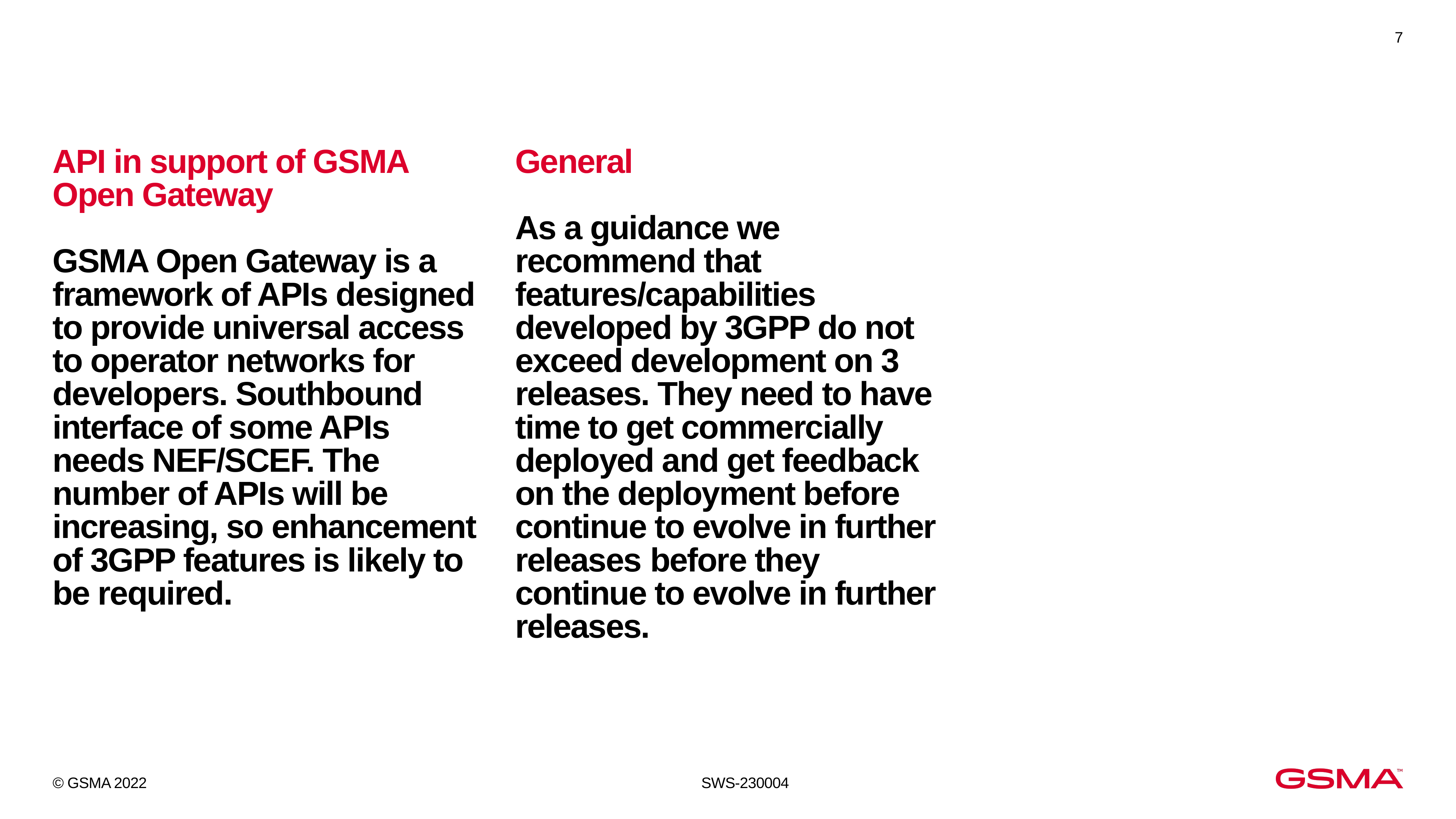

7
API in support of GSMA Open Gateway

GSMA Open Gateway is a framework of APIs designed to provide universal access to operator networks for developers. Southbound interface of some APIs needs NEF/SCEF. The number of APIs will be increasing, so enhancement of 3GPP features is likely to be required.
General

As a guidance we recommend that features/capabilities developed by 3GPP do not exceed development on 3 releases. They need to have time to get commercially deployed and get feedback on the deployment before continue to evolve in further releases before they continue to evolve in further releases.

© GSMA 2022